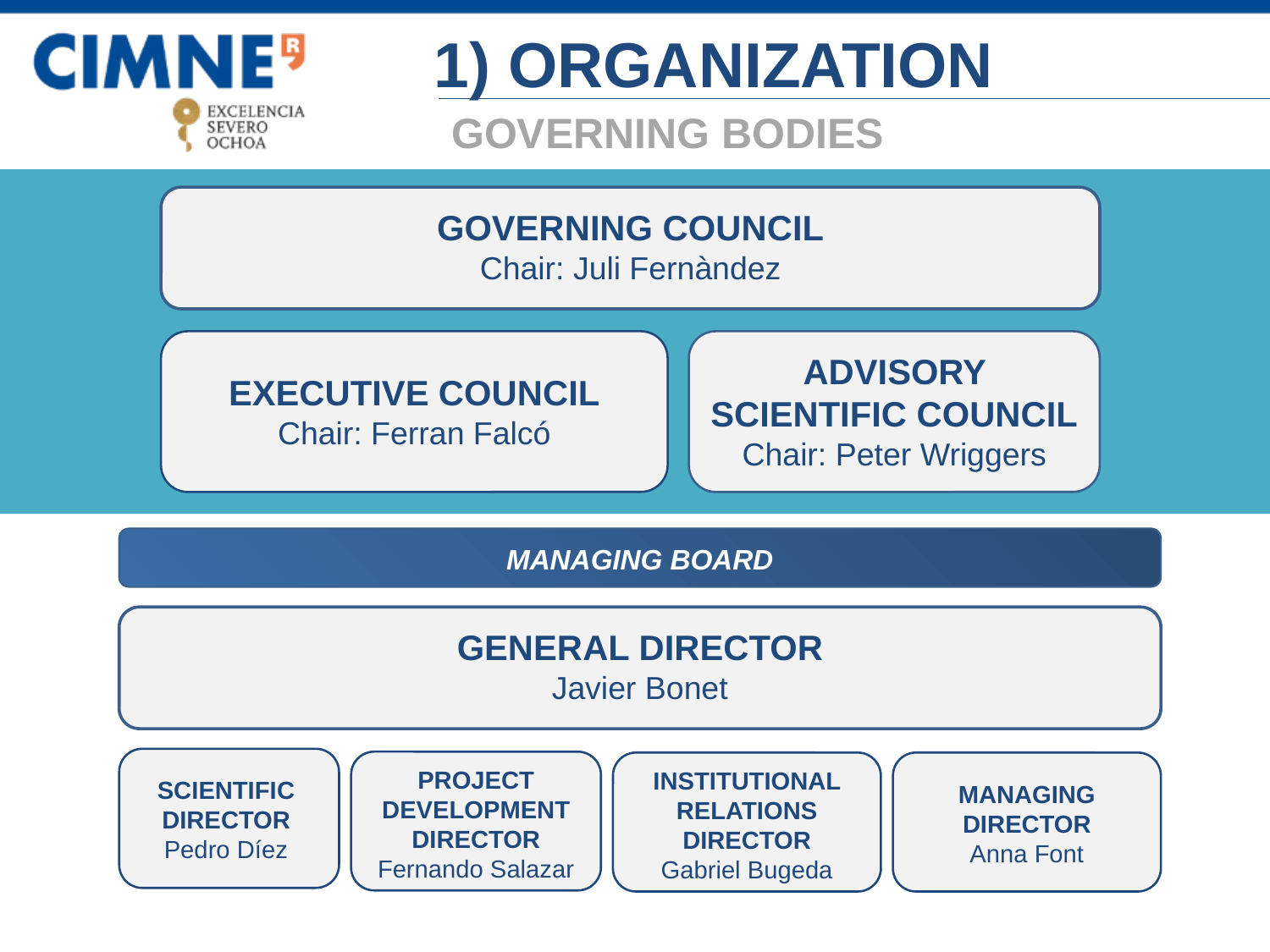

1) ORGANIZATION
GOVERNING BODIES

GOVERNING COUNCIL
Chair: Juli Fernàndez

ADVISORY SCIENTIFIC COUNCIL
Chair: Peter Wriggers
EXECUTIVE COUNCIL
Chair: Ferran Falcó

MANAGING BOARD

GENERAL DIRECTOR
Javier Bonet

PROJECT DEVELOPMENT DIRECTOR
Fernando Salazar
INSTITUTIONAL RELATIONS DIRECTOR
Gabriel Bugeda
SCIENTIFIC DIRECTOR
Pedro Díez
MANAGING DIRECTOR
Anna Font